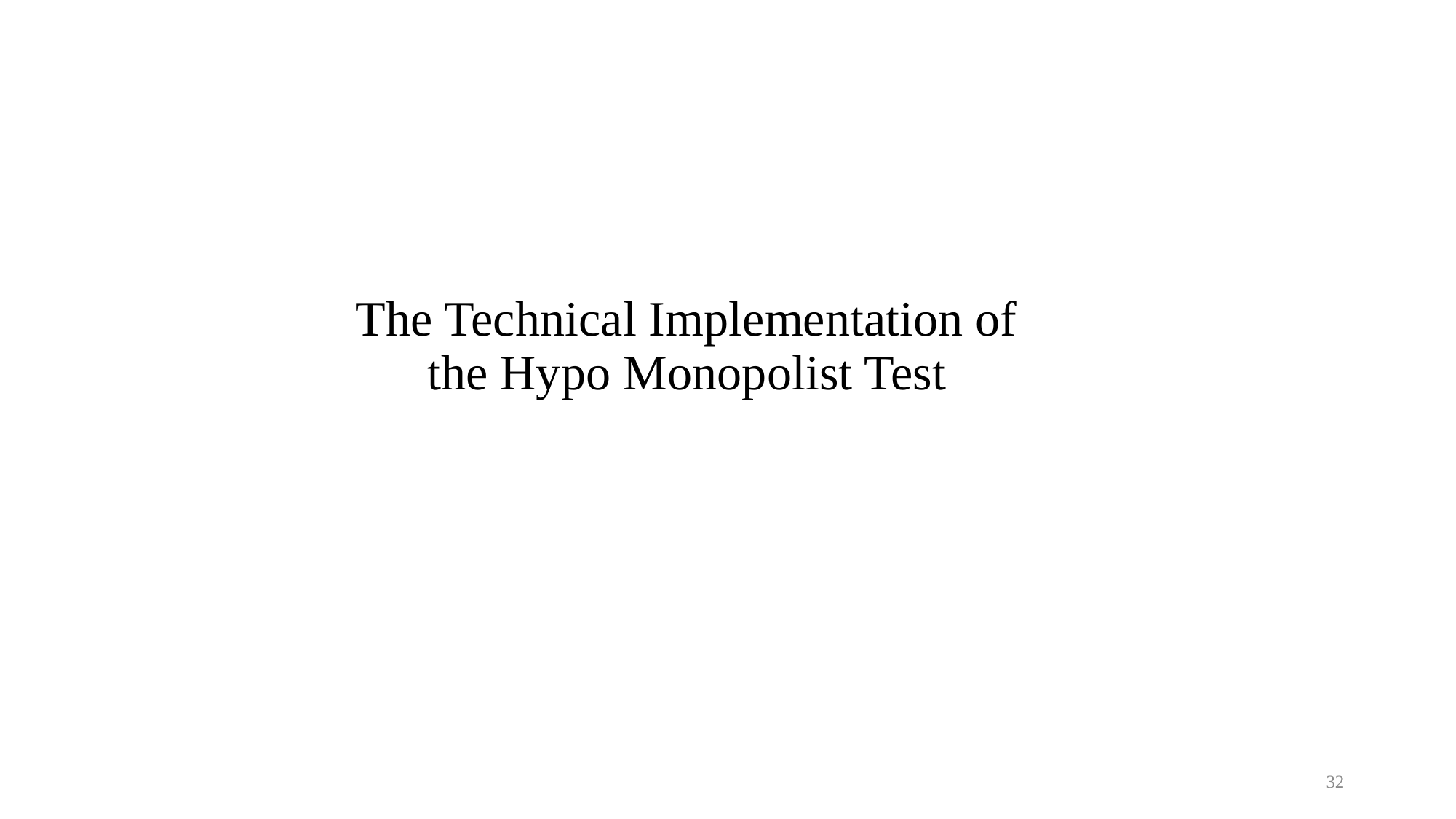

# The Technical Implementation of the Hypo Monopolist Test

32